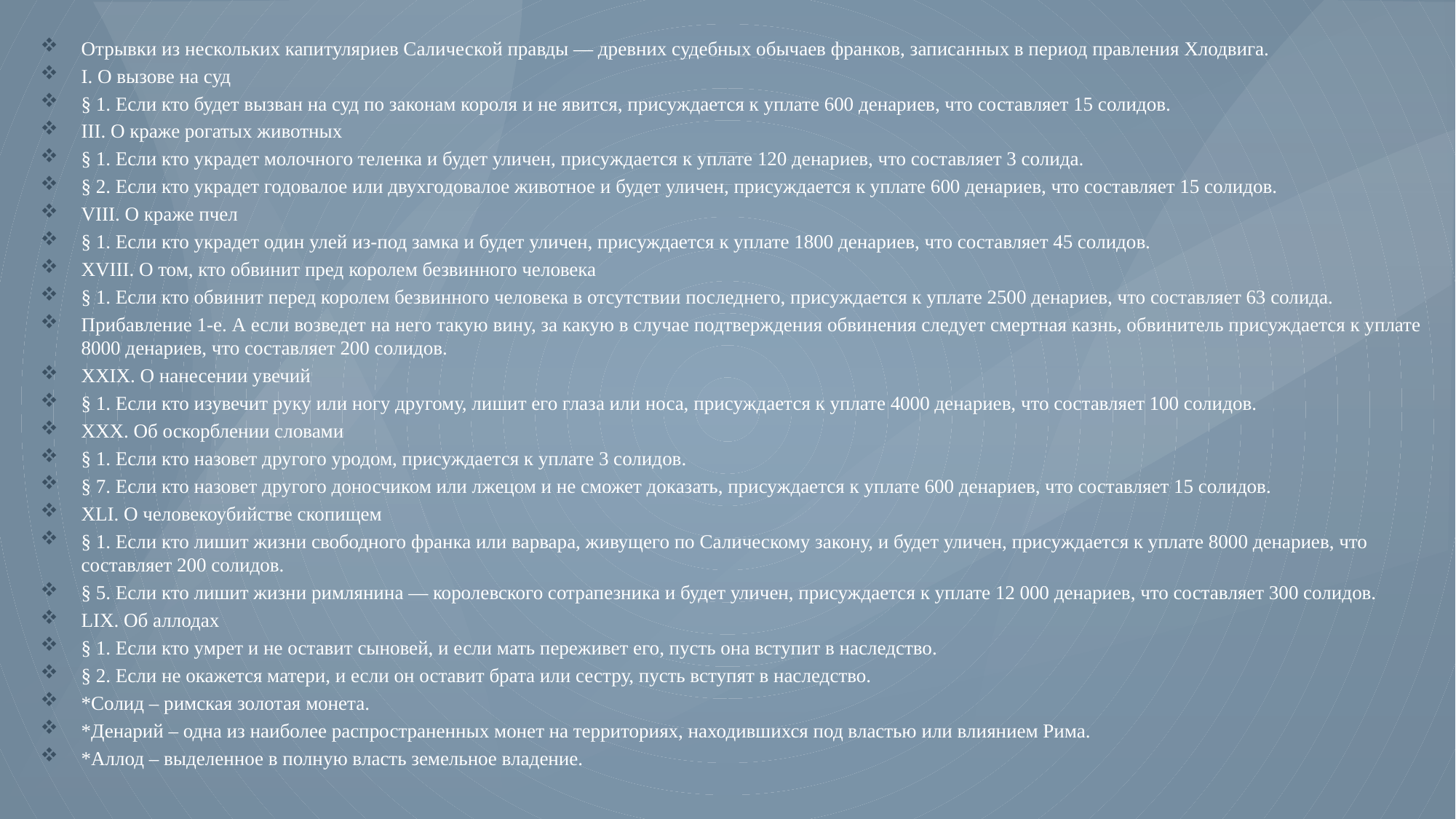

Отрывки из нескольких капитуляриев Салической правды — древних судебных обычаев франков, записанных в период правления Хлодвига.
I. О вызове на суд
§ 1. Если кто будет вызван на суд по законам короля и не явится, присуждается к уплате 600 денариев, что составляет 15 солидов.
III. О краже рогатых животных
§ 1. Если кто украдет молочного теленка и будет уличен, присуждается к уплате 120 денариев, что составляет 3 солида.
§ 2. Если кто украдет годовалое или двухгодовалое животное и будет уличен, присуждается к уплате 600 денариев, что составляет 15 солидов.
VIII. О краже пчел
§ 1. Если кто украдет один улей из-под замка и будет уличен, присуждается к уплате 1800 денариев, что составляет 45 солидов.
XVIII. О том, кто обвинит пред королем безвинного человека
§ 1. Если кто обвинит перед королем безвинного человека в отсутствии последнего, присуждается к уплате 2500 денариев, что составляет 63 солида.
Прибавление 1-е. А если возведет на него такую вину, за какую в случае подтверждения обвинения следует смертная казнь, обвинитель присуждается к уплате 8000 денариев, что составляет 200 солидов.
XXIX. О нанесении увечий
§ 1. Если кто изувечит руку или ногу другому, лишит его глаза или носа, присуждается к уплате 4000 денариев, что составляет 100 солидов.
XXX. Об оскорблении словами
§ 1. Если кто назовет другого уродом, присуждается к уплате 3 солидов.
§ 7. Если кто назовет другого доносчиком или лжецом и не сможет доказать, присуждается к уплате 600 денариев, что составляет 15 солидов.
ХLI. О человекоубийстве скопищем
§ 1. Если кто лишит жизни свободного франка или варвара, живущего по Салическому закону, и будет уличен, присуждается к уплате 8000 денариев, что составляет 200 солидов.
§ 5. Если кто лишит жизни римлянина — королевского сотрапезника и будет уличен, присуждается к уплате 12 000 денариев, что составляет 300 солидов.
LIХ. Об аллодах
§ 1. Если кто умрет и не оставит сыновей, и если мать переживет его, пусть она вступит в наследство.
§ 2. Если не окажется матери, и если он оставит брата или сестру, пусть вступят в наследство.
*Солид – римская золотая монета.
*Денарий – одна из наиболее распространенных монет на территориях, находившихся под властью или влиянием Рима.
*Аллод – выделенное в полную власть земельное владение.